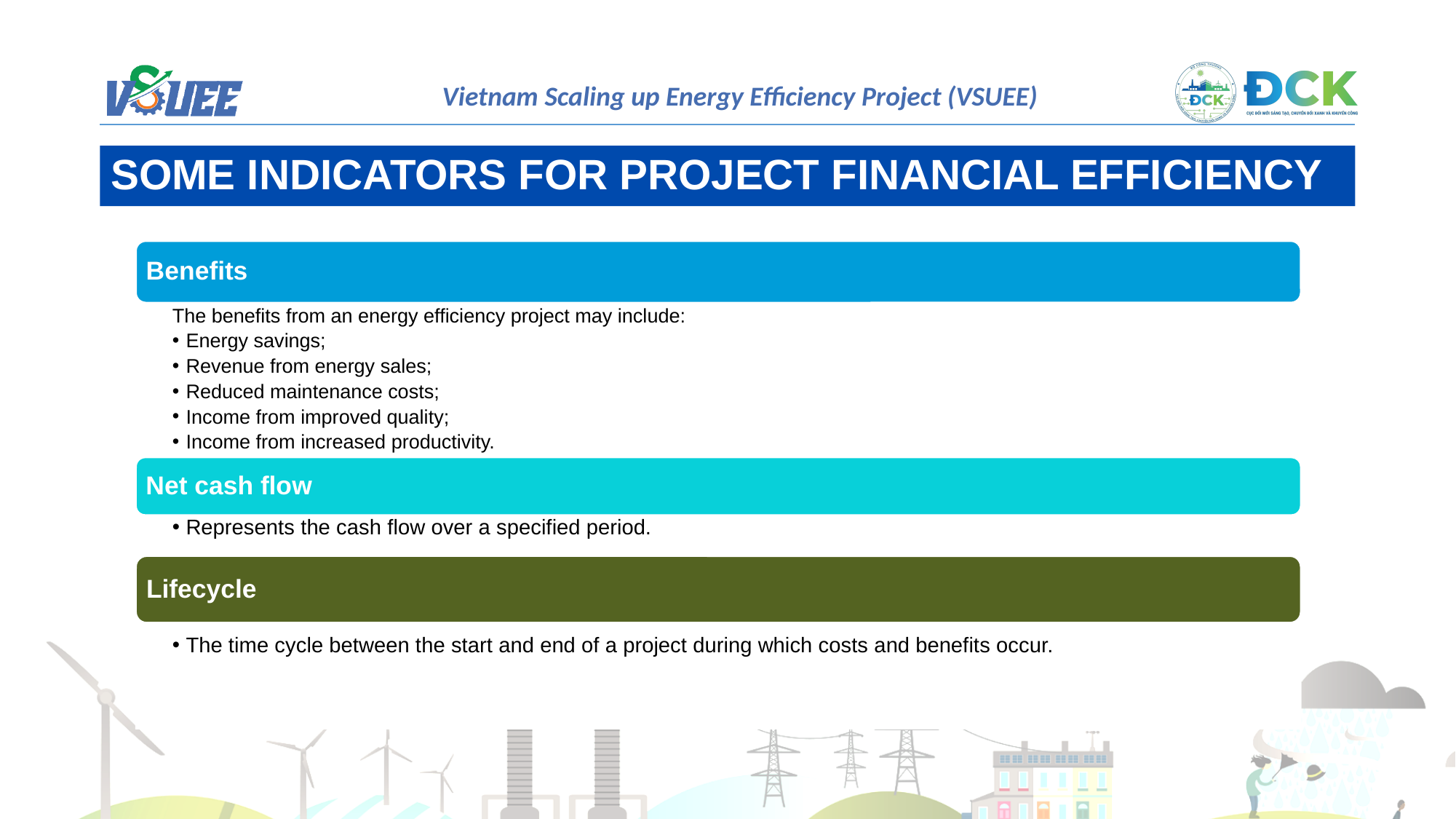

SOME INDICATORS FOR PROJECT FINANCIAL EFFICIENCY

Benefits

The benefits from an energy efficiency project may include:
Energy savings;
Revenue from energy sales;
Reduced maintenance costs;
Income from improved quality;
Income from increased productivity.

Net cash flow

Represents the cash flow over a specified period.

Lifecycle

The time cycle between the start and end of a project during which costs and benefits occur.